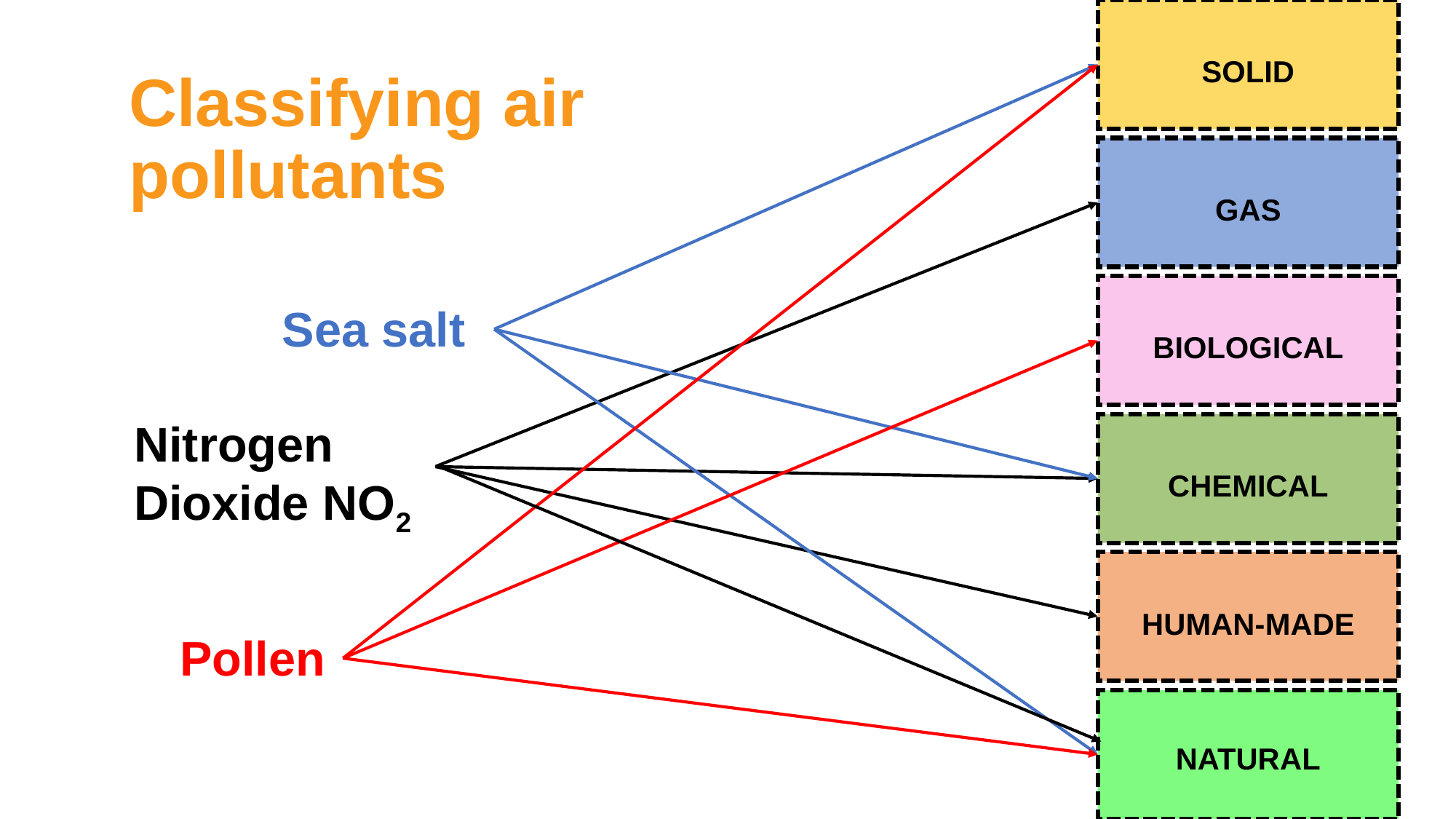

SOLID

GAS

BIOLOGICAL

CHEMICAL

HUMAN-MADE

NATURAL

Classifying air
pollutants
Sea salt
Nitrogen Dioxide NO2
Pollen